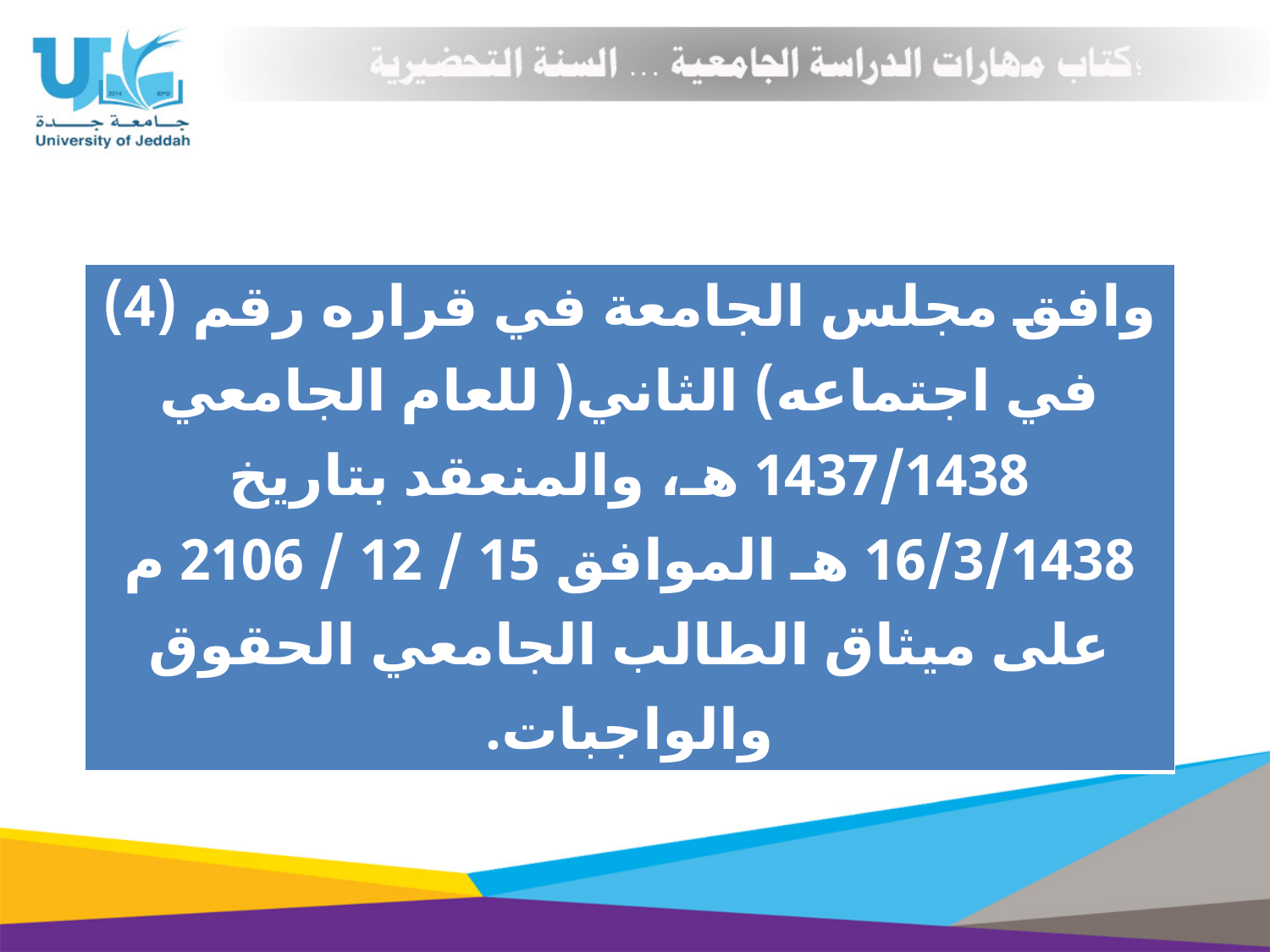

| وافق مجلس الجامعة في قراره رقم (4) في اجتماعه) الثاني( للعام الجامعي 1437/1438 هـ، والمنعقد بتاريخ 16/3/1438 هـ الموافق 15 / 12 / 2106 م على ميثاق الطالب الجامعي الحقوق والواجبات. |
| --- |